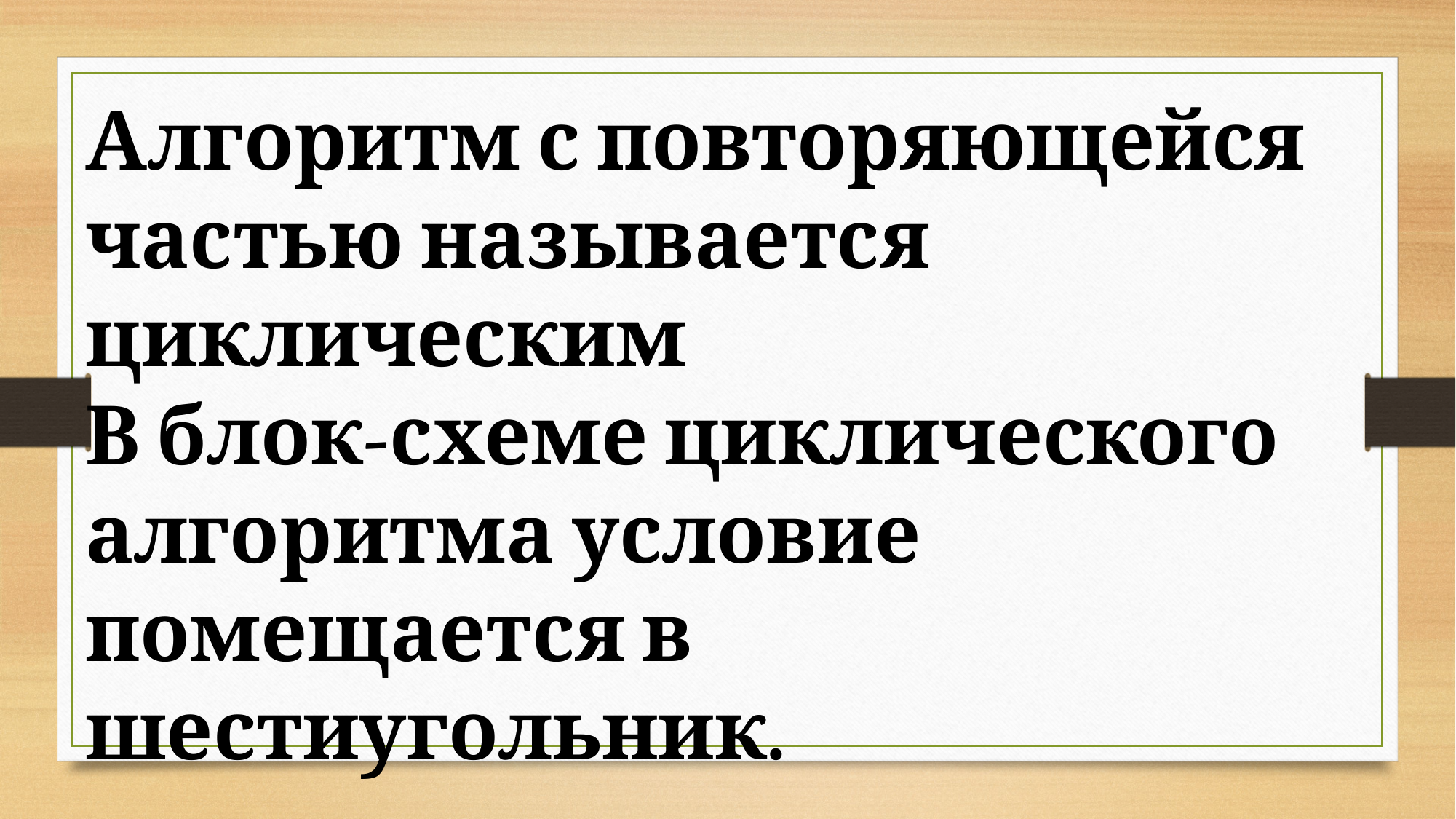

Алгоритм с повторяющейся частью называется циклическим
В блок-схеме циклического алгоритма условие помещается в шестиугольник.